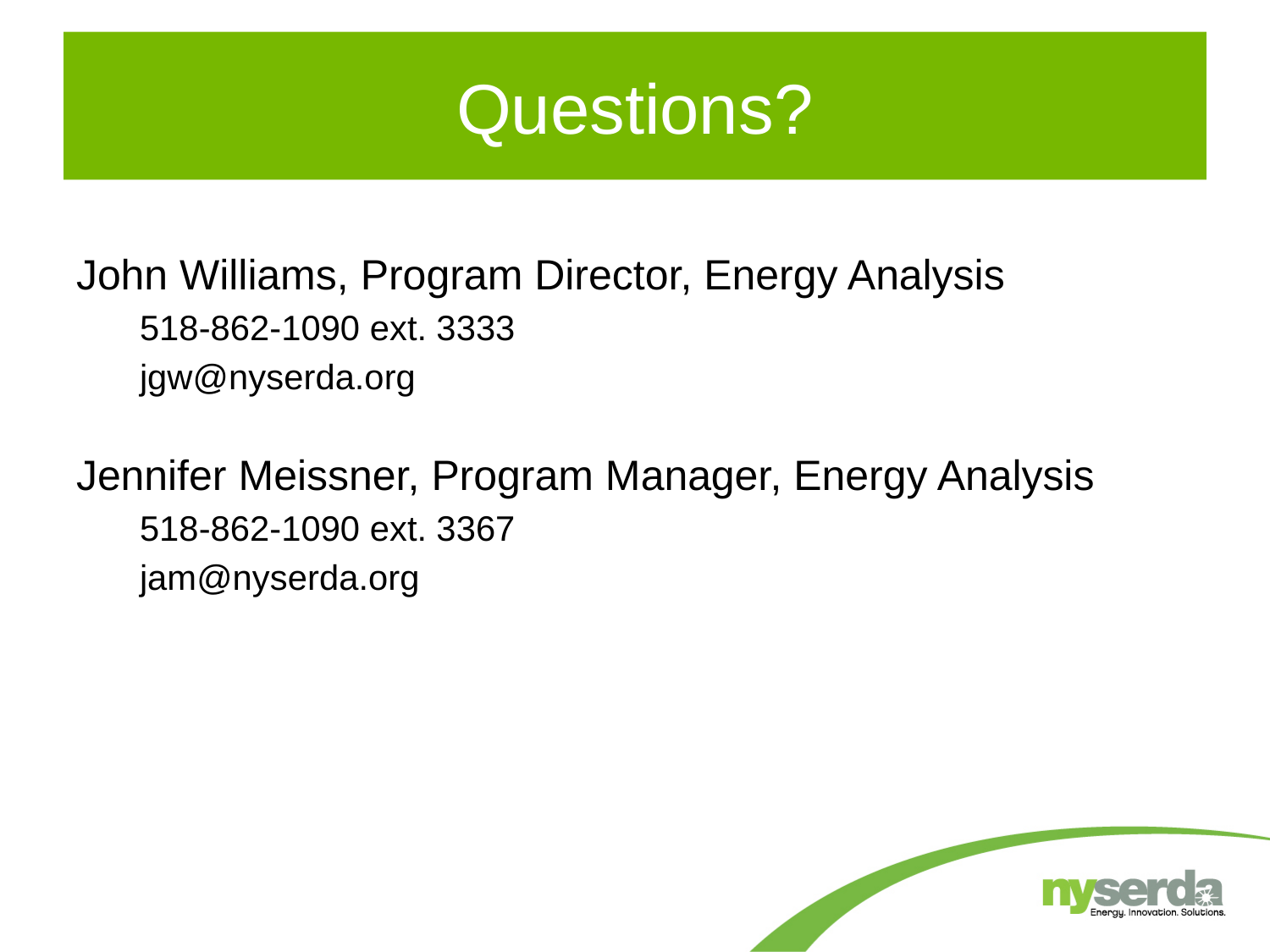

# Questions?

John Williams, Program Director, Energy Analysis
518-862-1090 ext. 3333
jgw@nyserda.org

Jennifer Meissner, Program Manager, Energy Analysis
518-862-1090 ext. 3367
jam@nyserda.org